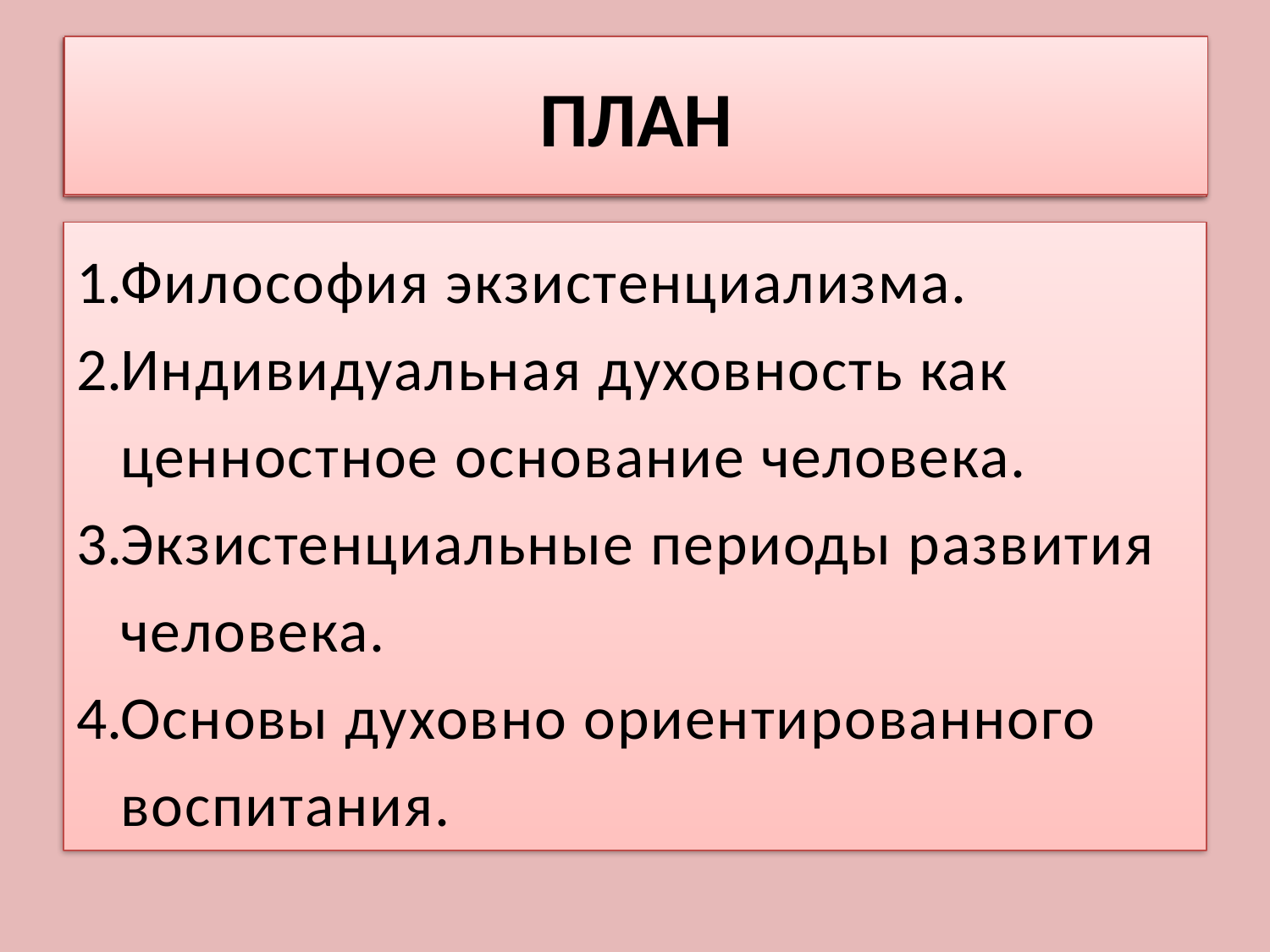

ПЛАН
# ПЛАН
Философия экзистенциализма.
Индивидуальная духовность как ценностное основание человека.
Экзистенциальные периоды развития человека.
Основы духовно ориентированного воспитания.